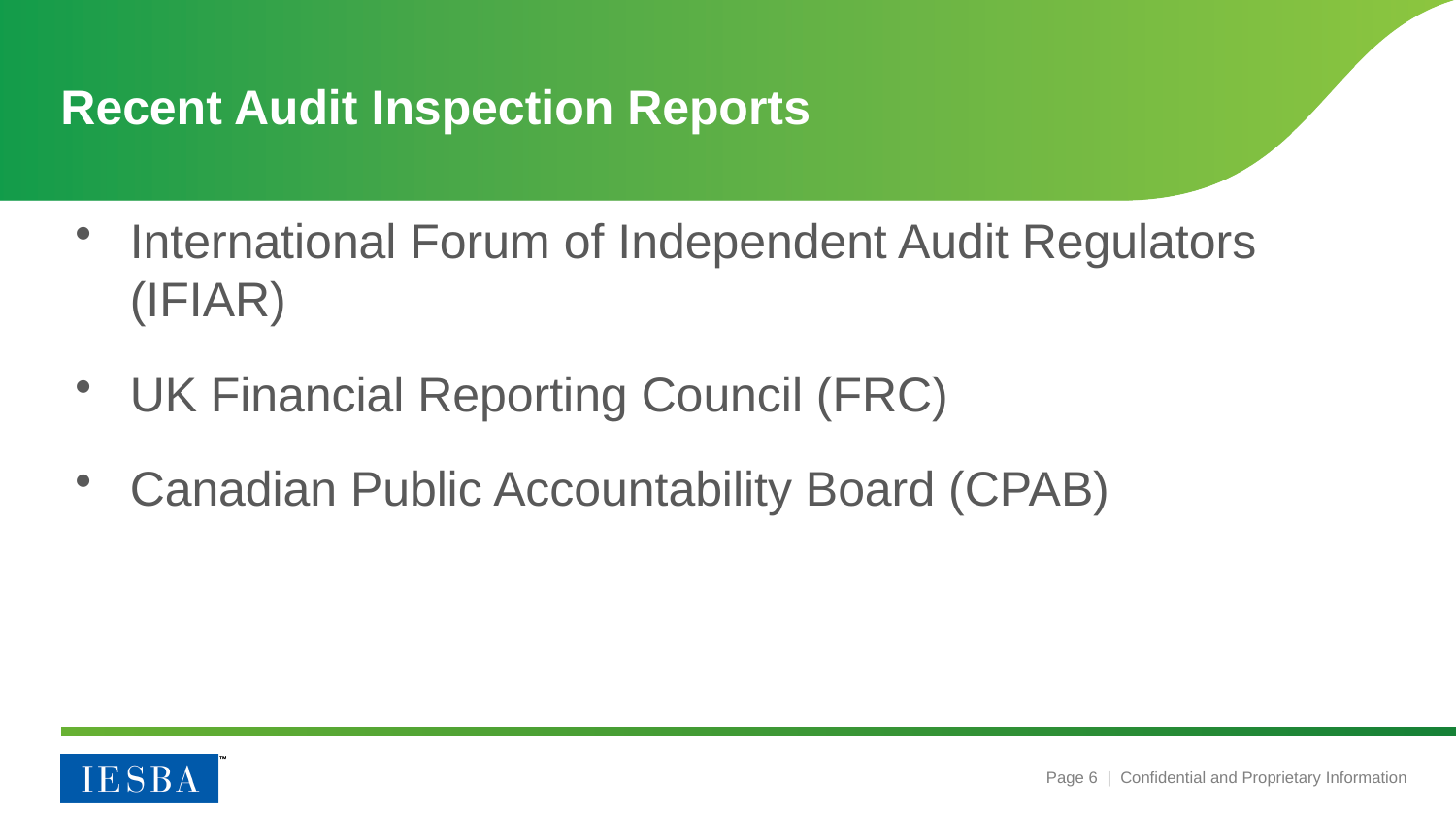

# Recent Audit Inspection Reports
International Forum of Independent Audit Regulators (IFIAR)
UK Financial Reporting Council (FRC)
Canadian Public Accountability Board (CPAB)